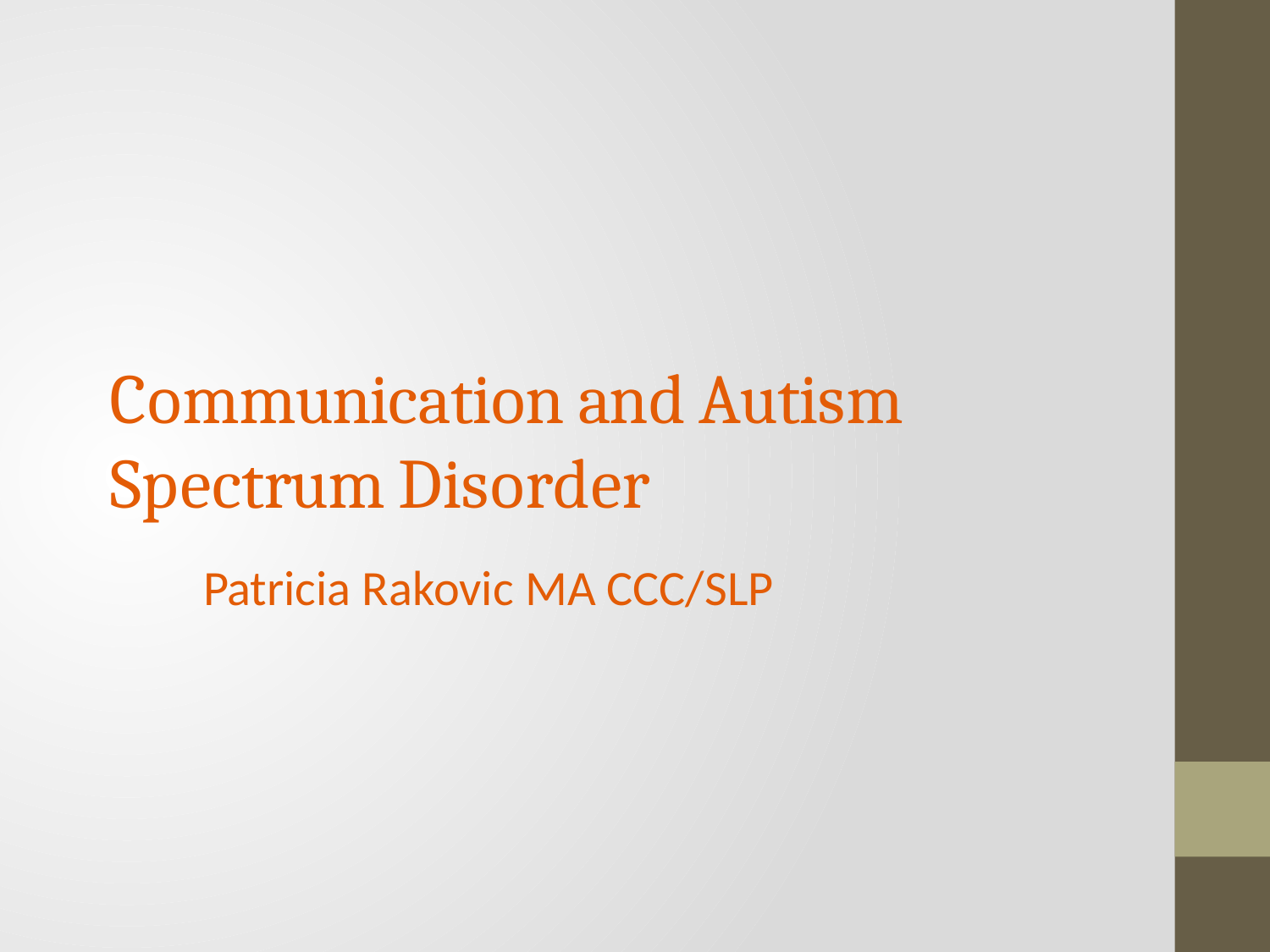

# Communication and Autism Spectrum Disorder
Patricia Rakovic MA CCC/SLP